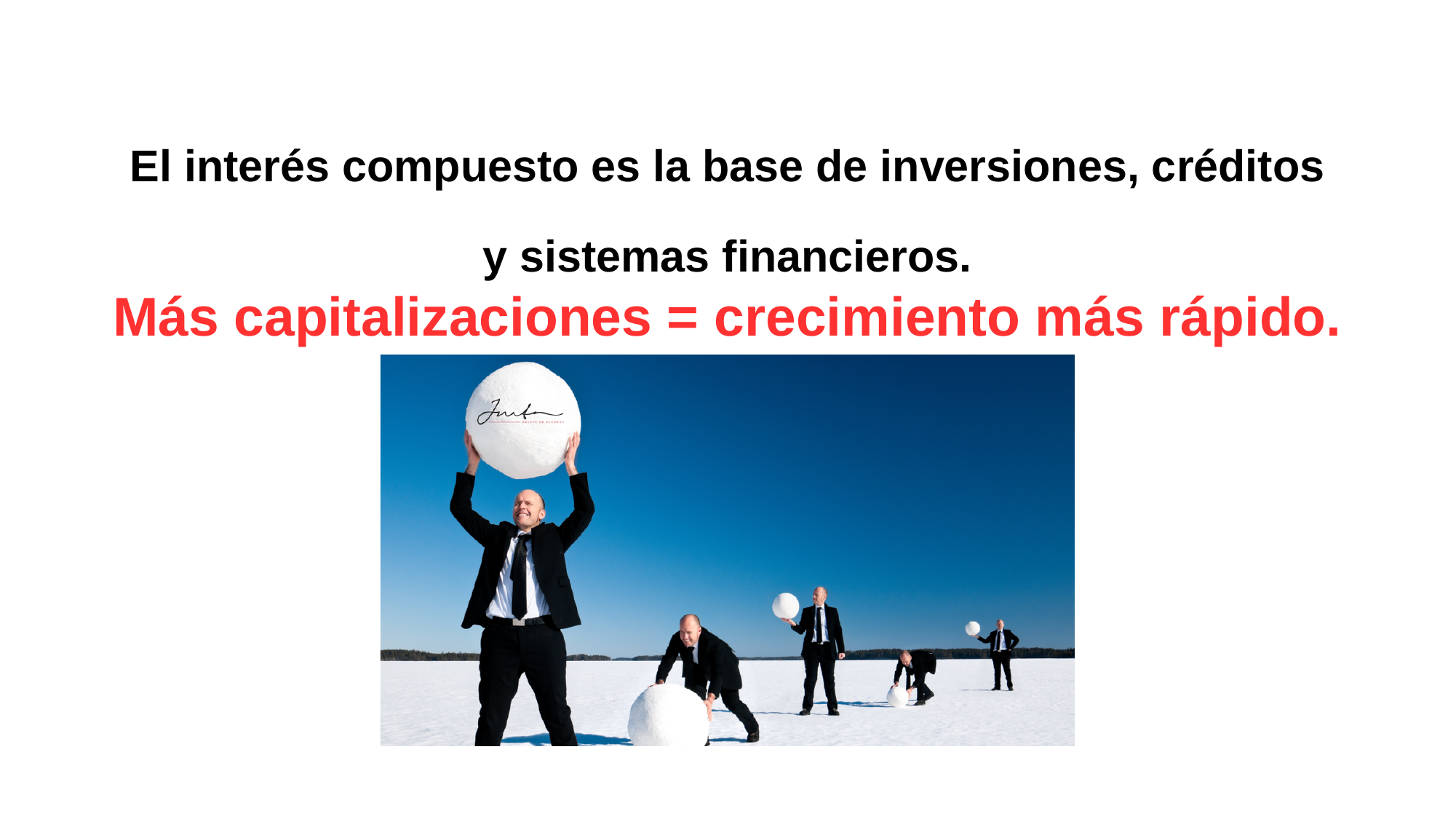

El interés compuesto es la base de inversiones, créditos y sistemas financieros.
Más capitalizaciones = crecimiento más rápido.